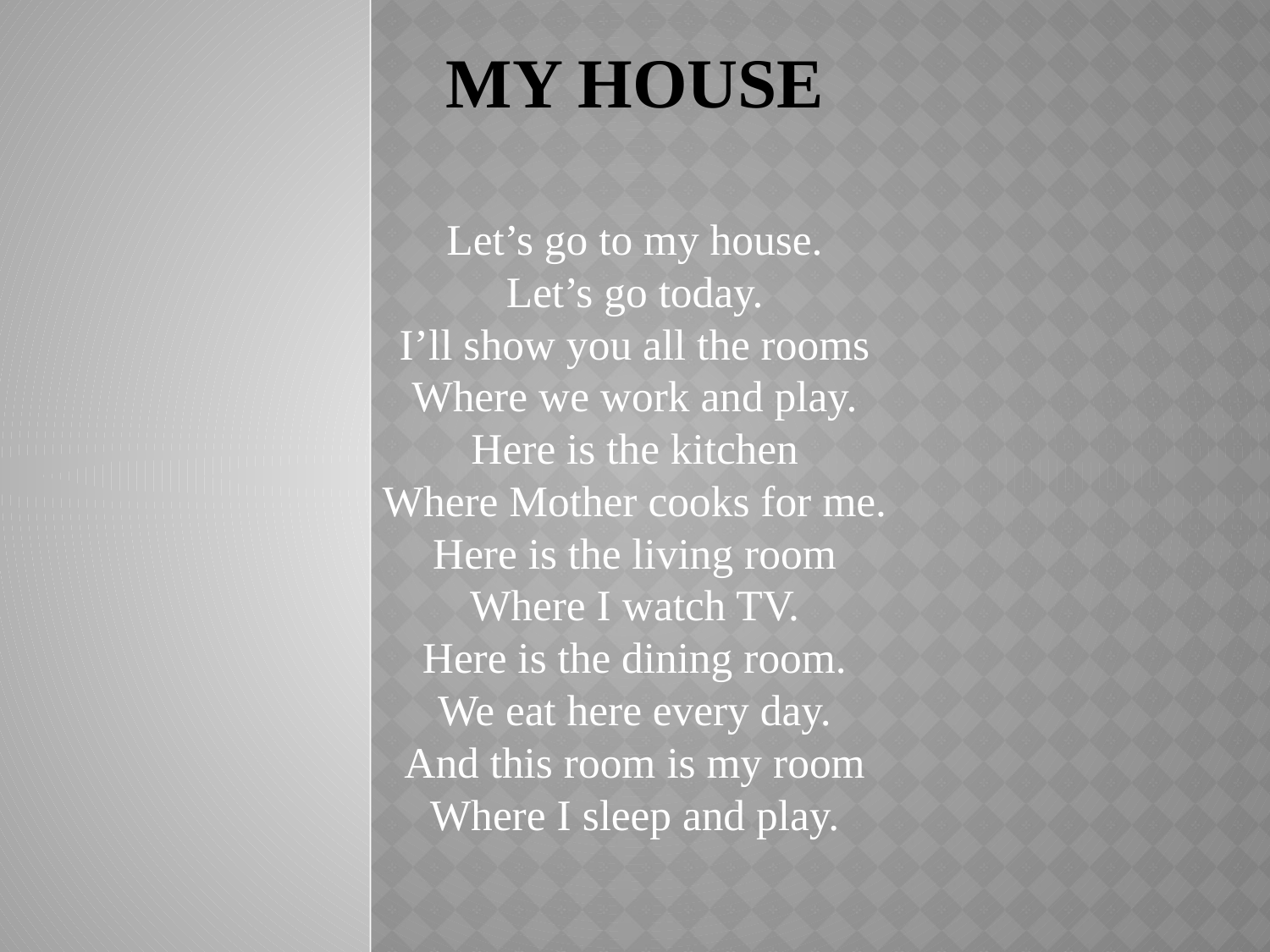

# My House

Let’s go to my house.
Let’s go today.
I’ll show you all the rooms
Where we work and play.
Here is the kitchen
Where Mother cooks for me.
Here is the living room
Where I watch TV.
Here is the dining room.
We eat here every day.
And this room is my room
Where I sleep and play.